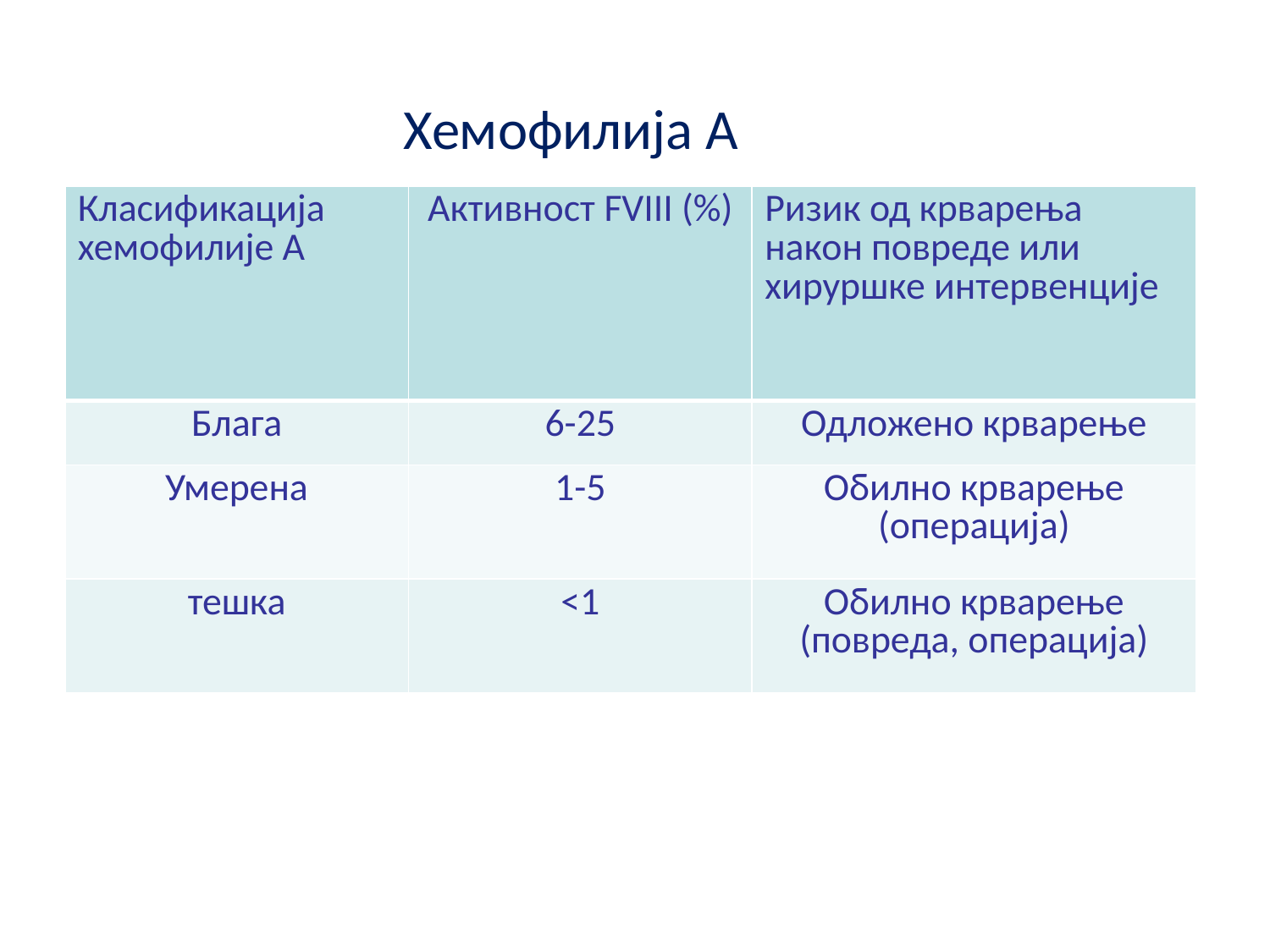

Хемофилија А
| Класификација хемофилије А | Активност FVIII (%) | Ризик од крварења након повреде или хируршке интервенције |
| --- | --- | --- |
| Блага | 6-25 | Одложено крварење |
| Умерена | 1-5 | Обилно крварење (операција) |
| тешка | <1 | Обилно крварење (повреда, операција) |